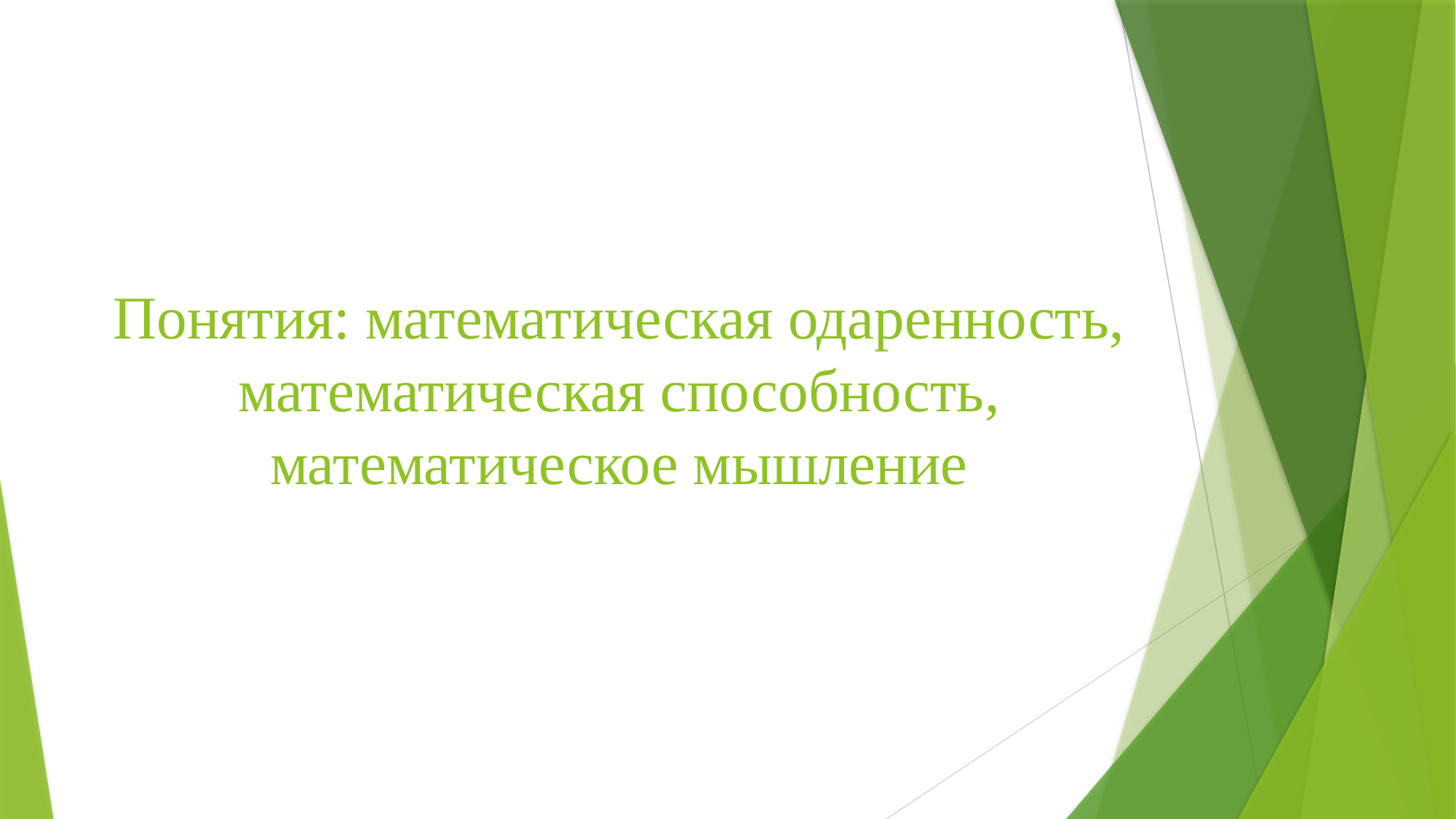

# Понятия: математическая одаренность, математическая способность, математическое мышление